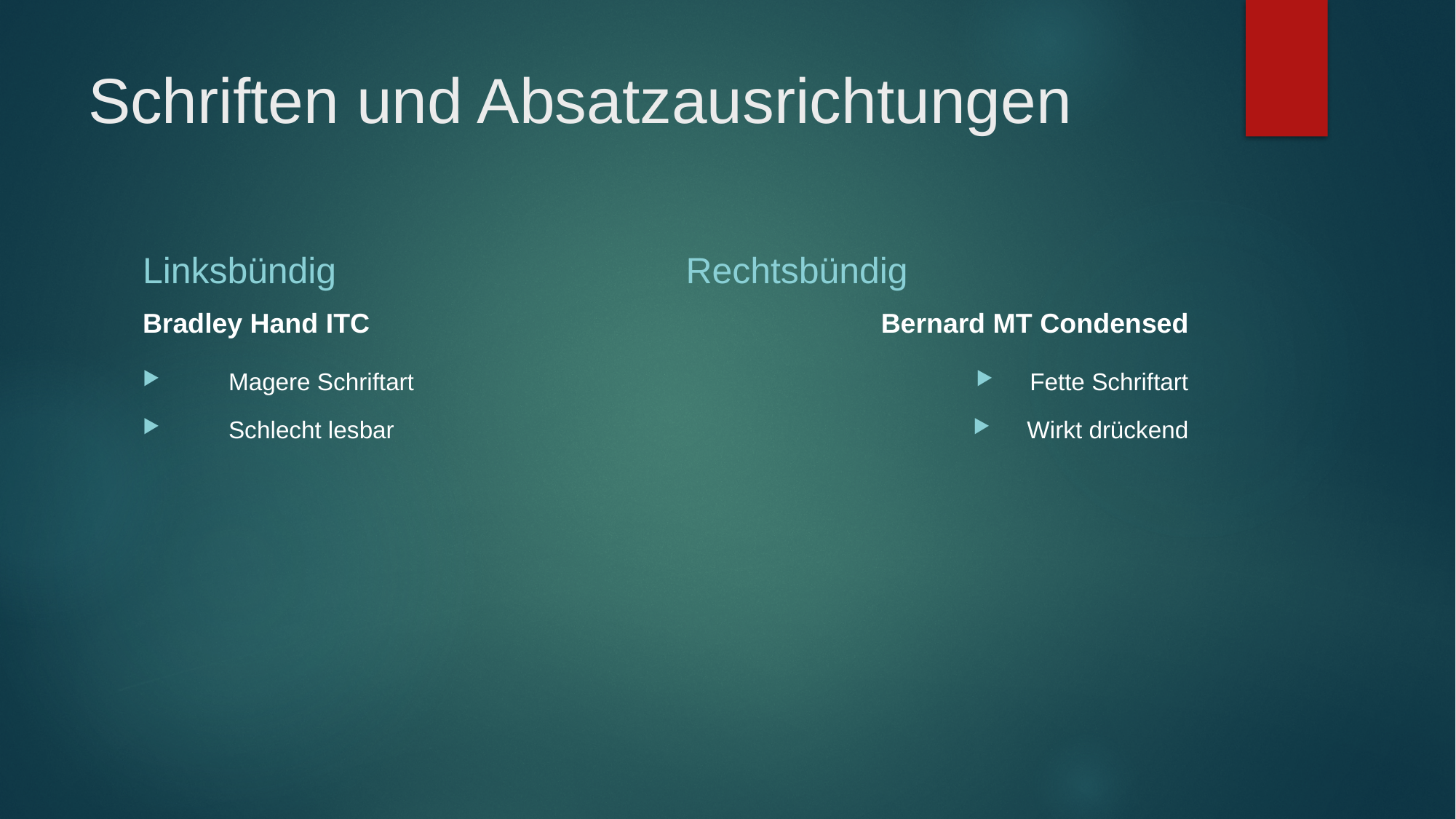

# Schriften und Absatzausrichtungen
Linksbündig
Rechtsbündig
Bradley Hand ITC
Magere Schriftart
Schlecht lesbar
Bernard MT Condensed
Fette Schriftart
Wirkt drückend